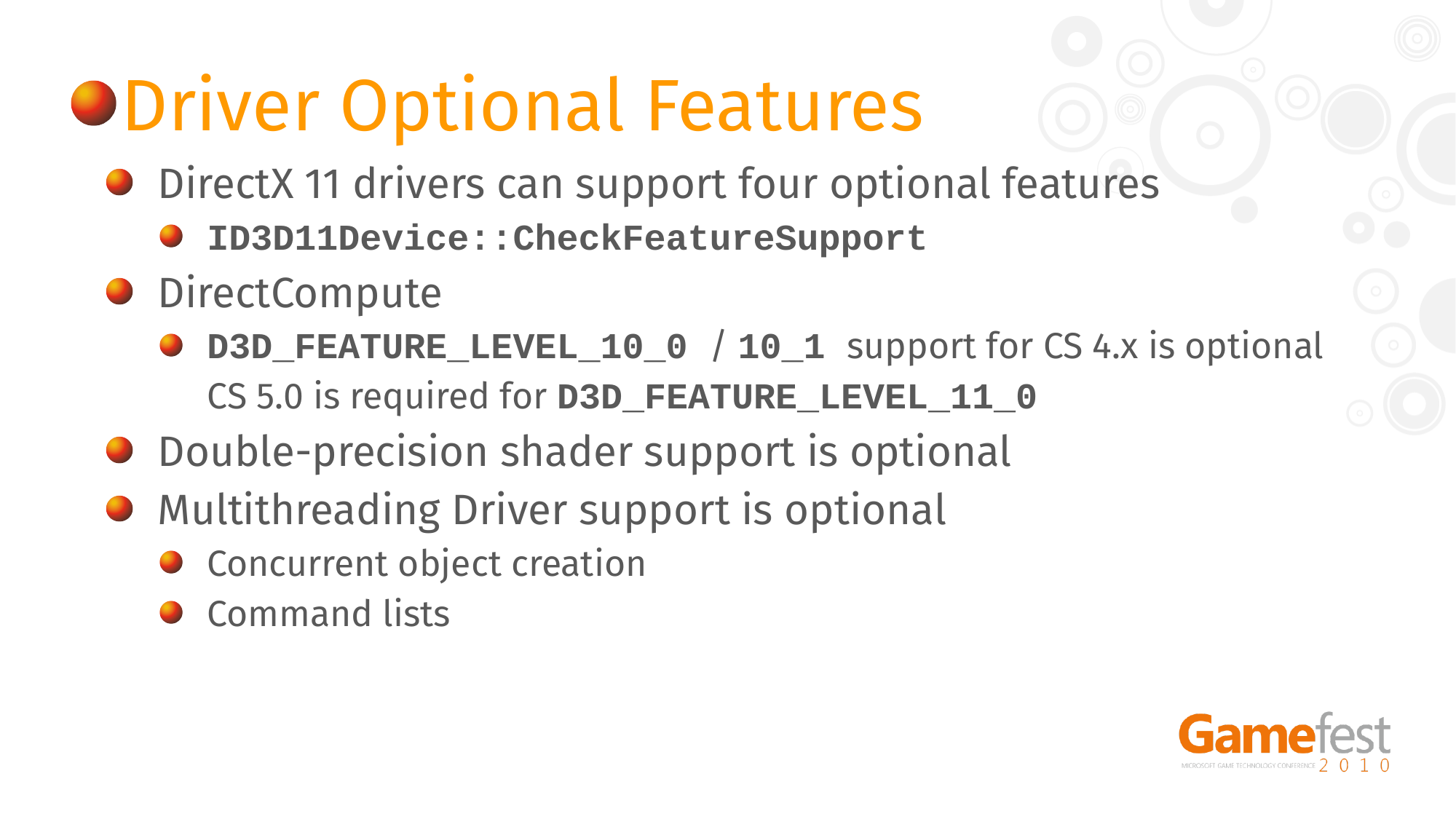

Driver Optional Features
DirectX 11 drivers can support four optional features
ID3D11Device::CheckFeatureSupport
DirectCompute
D3D_FEATURE_LEVEL_10_0 / 10_1 support for CS 4.x is optional
CS 5.0 is required for D3D_FEATURE_LEVEL_11_0
Double-precision shader support is optional
Multithreading Driver support is optional
Concurrent object creation
Command lists